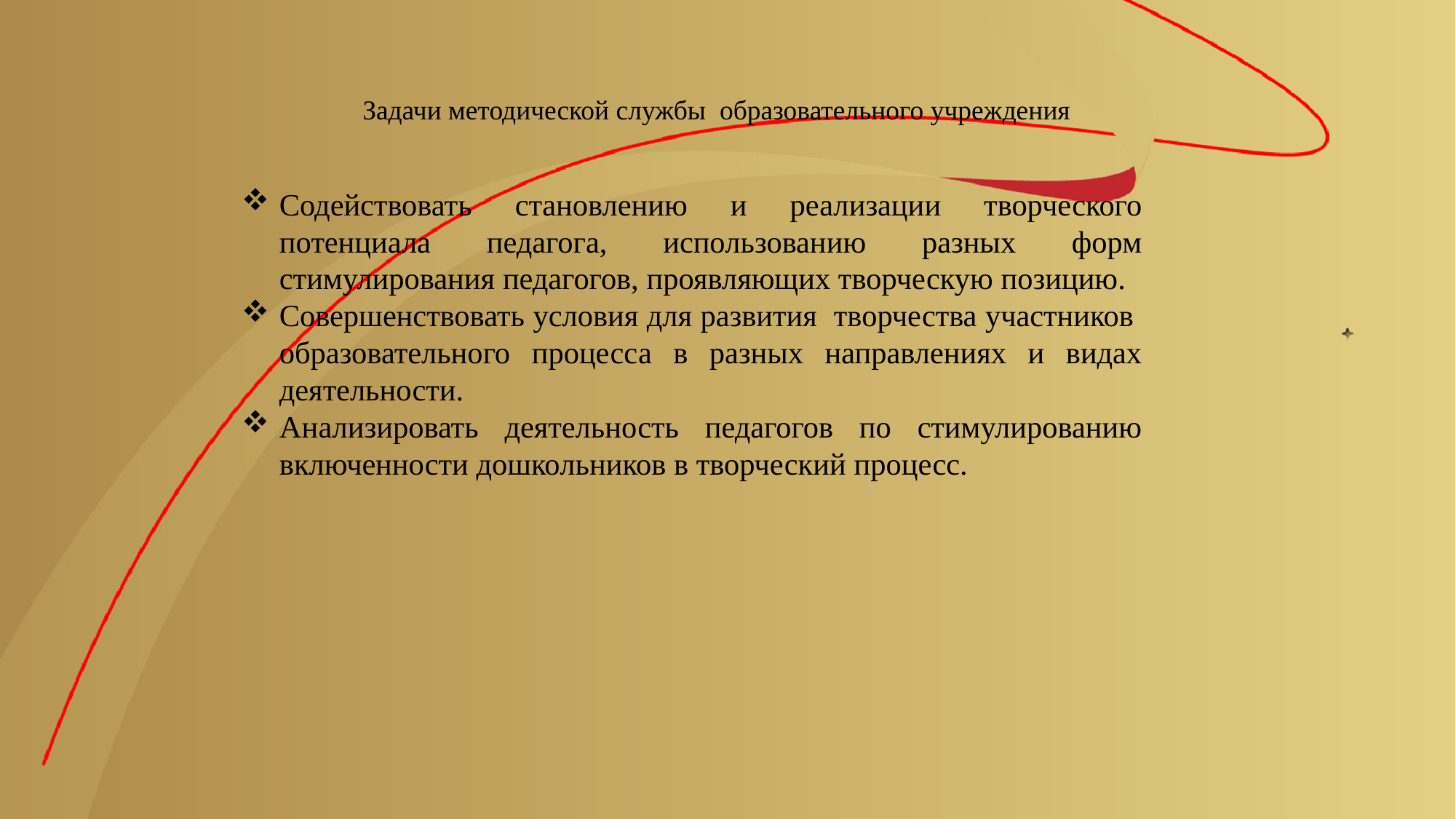

# Задачи методической службы  образовательного учреждения
Содействовать становлению и реализации творческого потенциала педагога, использованию разных форм стимулирования педагогов, проявляющих творческую позицию.
Совершенствовать условия для развития  творчества участников  образовательного процесса в разных направлениях и видах деятельности.
Анализировать деятельность педагогов по стимулированию включенности дошкольников в творческий процесс.